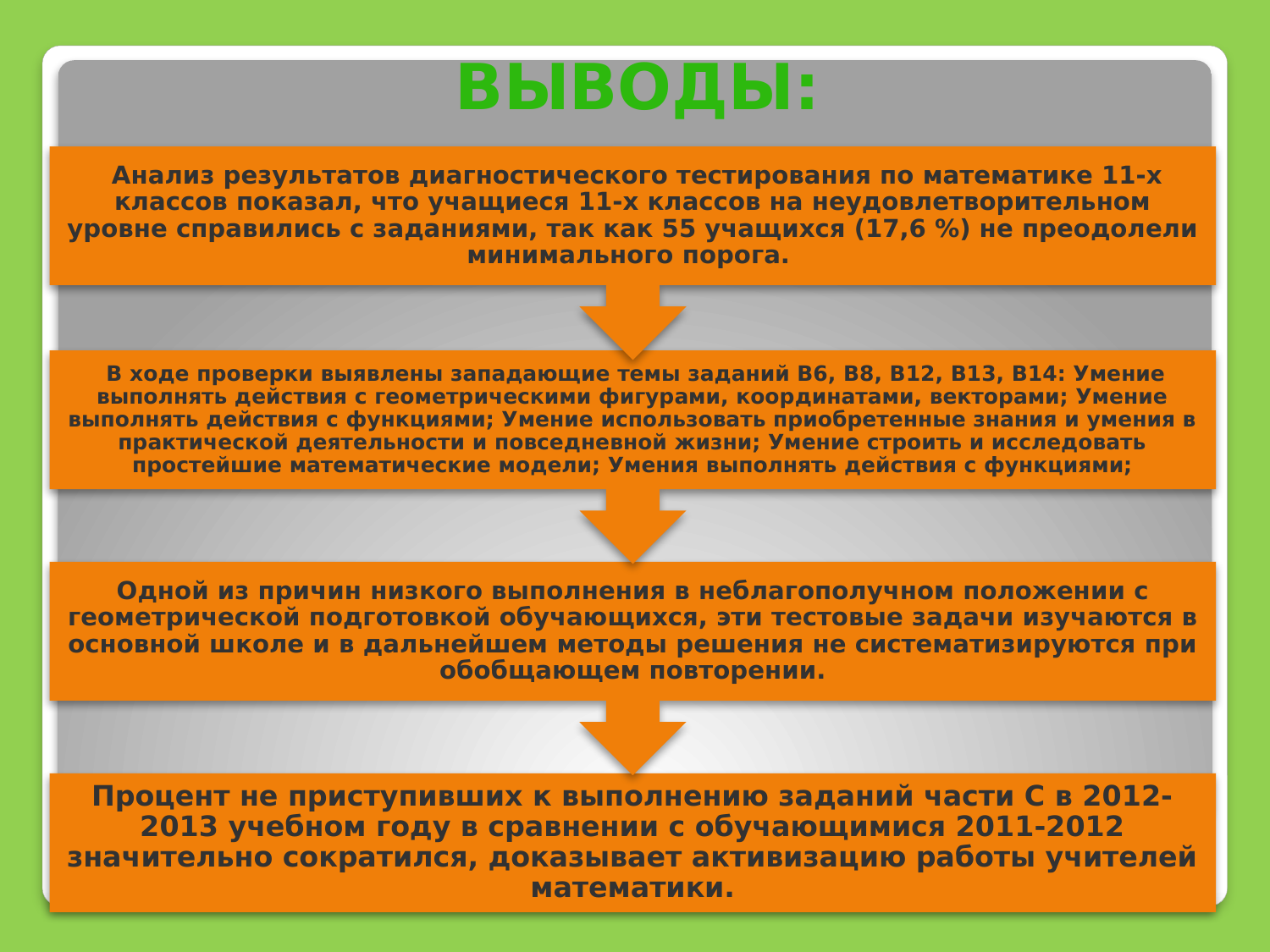

# Выводы:
Процент не приступивших к выполнению заданий части С в 2012-2013 учебном году в сравнении с обучающимися 2011-2012 значительно сократился, доказывает активизацию работы учителей математики.
Одной из причин низкого выполнения в неблагополучном положении с геометрической подготовкой обучающихся, эти тестовые задачи изучаются в основной школе и в дальнейшем методы решения не систематизируются при обобщающем повторении.
 В ходе проверки выявлены западающие темы заданий В6, В8, В12, В13, В14: Умение выполнять действия с геометрическими фигурами, координатами, векторами; Умение выполнять действия с функциями; Умение использовать приобретенные знания и умения в практической деятельности и повседневной жизни; Умение строить и исследовать простейшие математические модели; Умения выполнять действия с функциями;
 Анализ результатов диагностического тестирования по математике 11-х классов показал, что учащиеся 11-х классов на неудовлетворительном уровне справились с заданиями, так как 55 учащихся (17,6 %) не преодолели минимального порога.